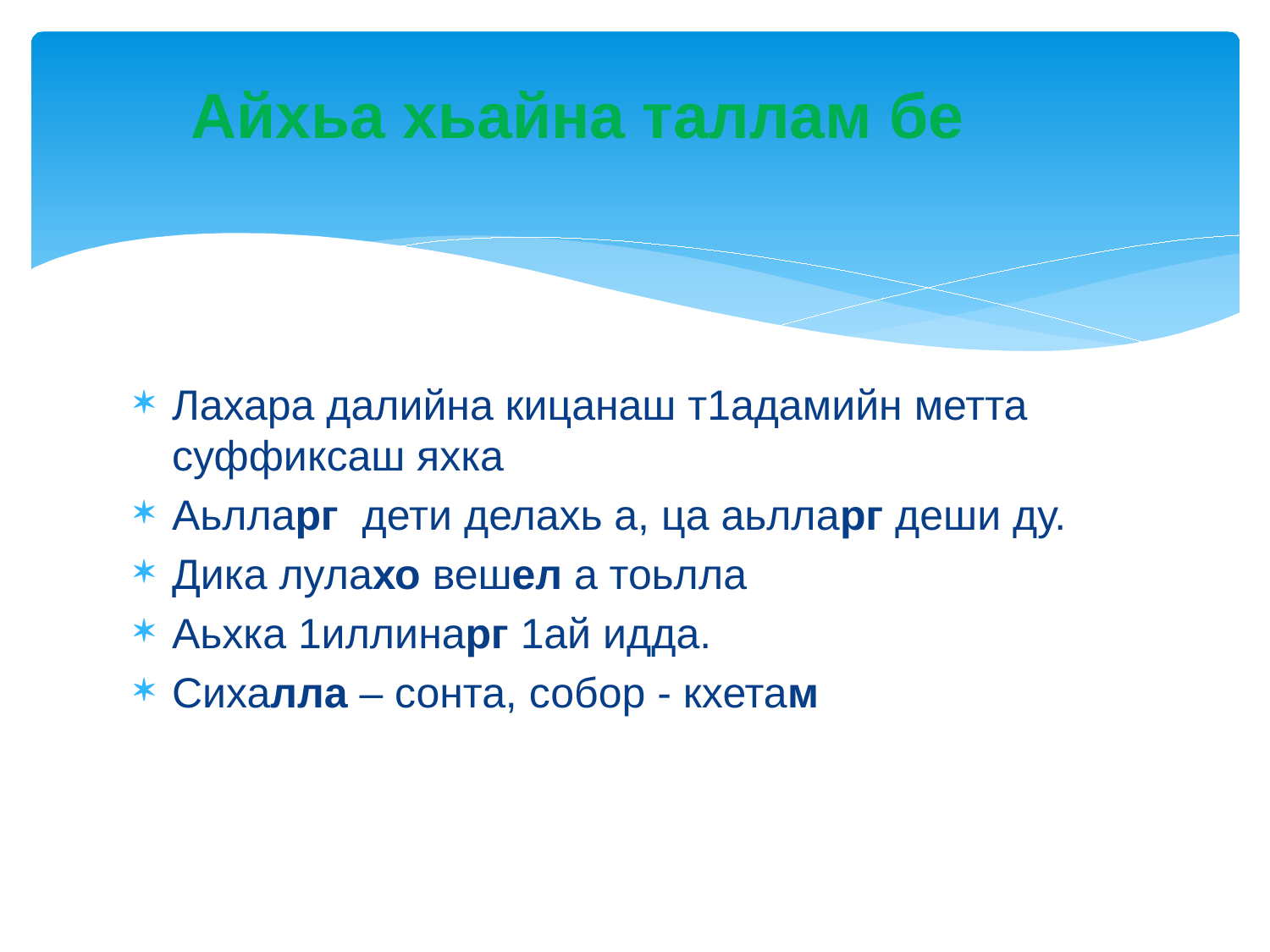

#
Айхьа хьайна таллам бе
Лахара далийна кицанаш т1адамийн метта суффиксаш яхка
Аьлларг  дети делахь а, ца аьлларг деши ду.
Дика лулахо вешел а тоьлла
Аьхка 1иллинарг 1ай идда.
Сихалла – сонта, собор - кхетам